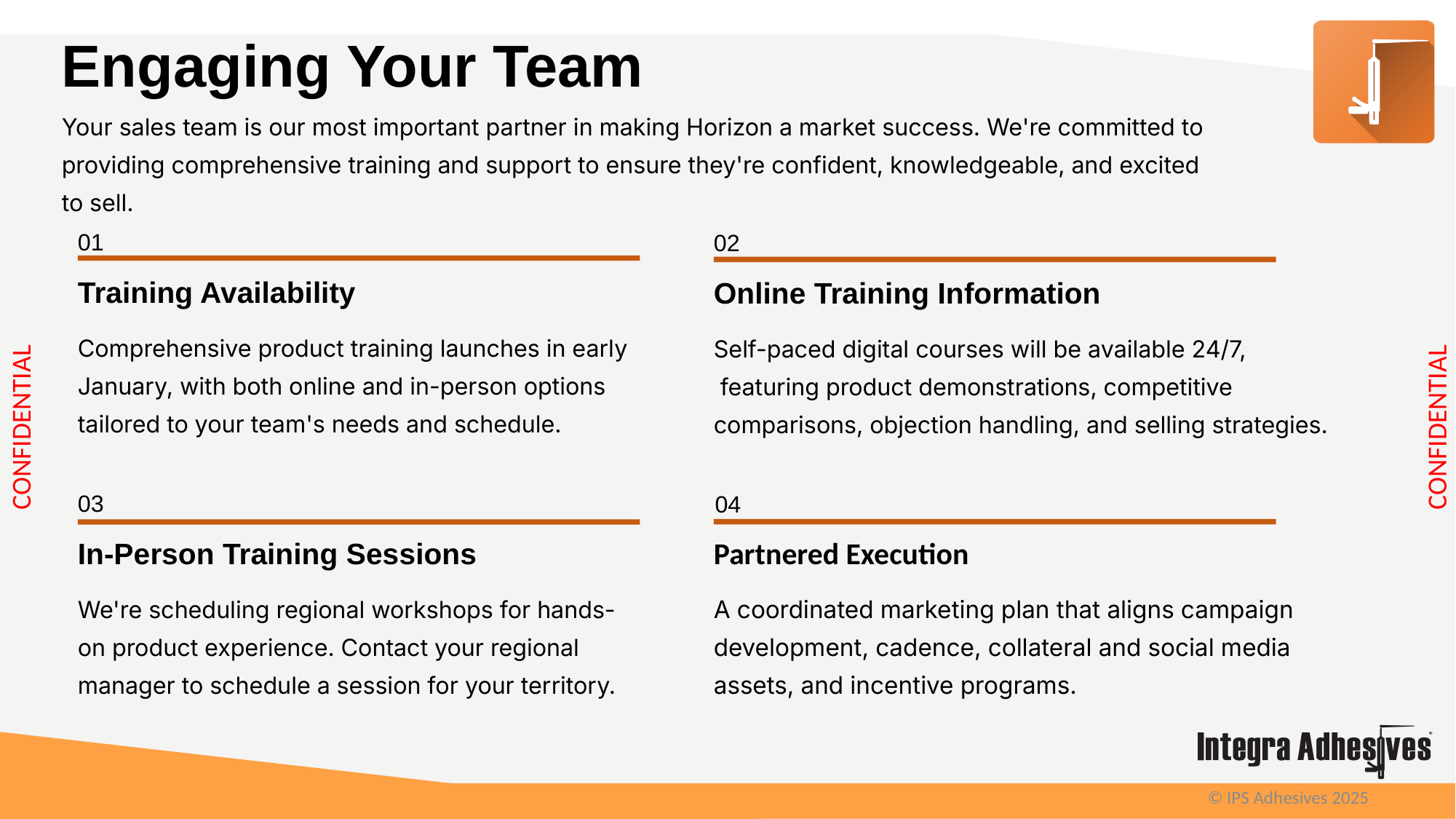

Engaging Your Team
Your sales team is our most important partner in making Horizon a market success. We're committed to providing comprehensive training and support to ensure they're confident, knowledgeable, and excited to sell.
01
02

Training Availability
Online Training Information
Comprehensive product training launches in early January, with both online and in-person options tailored to your team's needs and schedule.
Self-paced digital courses will be available 24/7,
 featuring product demonstrations, competitive
comparisons, objection handling, and selling strategies.
03
04

In-Person Training Sessions
Partnered Execution
We're scheduling regional workshops for hands-on product experience. Contact your regional manager to schedule a session for your territory.
A coordinated marketing plan that aligns campaign development, cadence, collateral and social media
assets, and incentive programs.